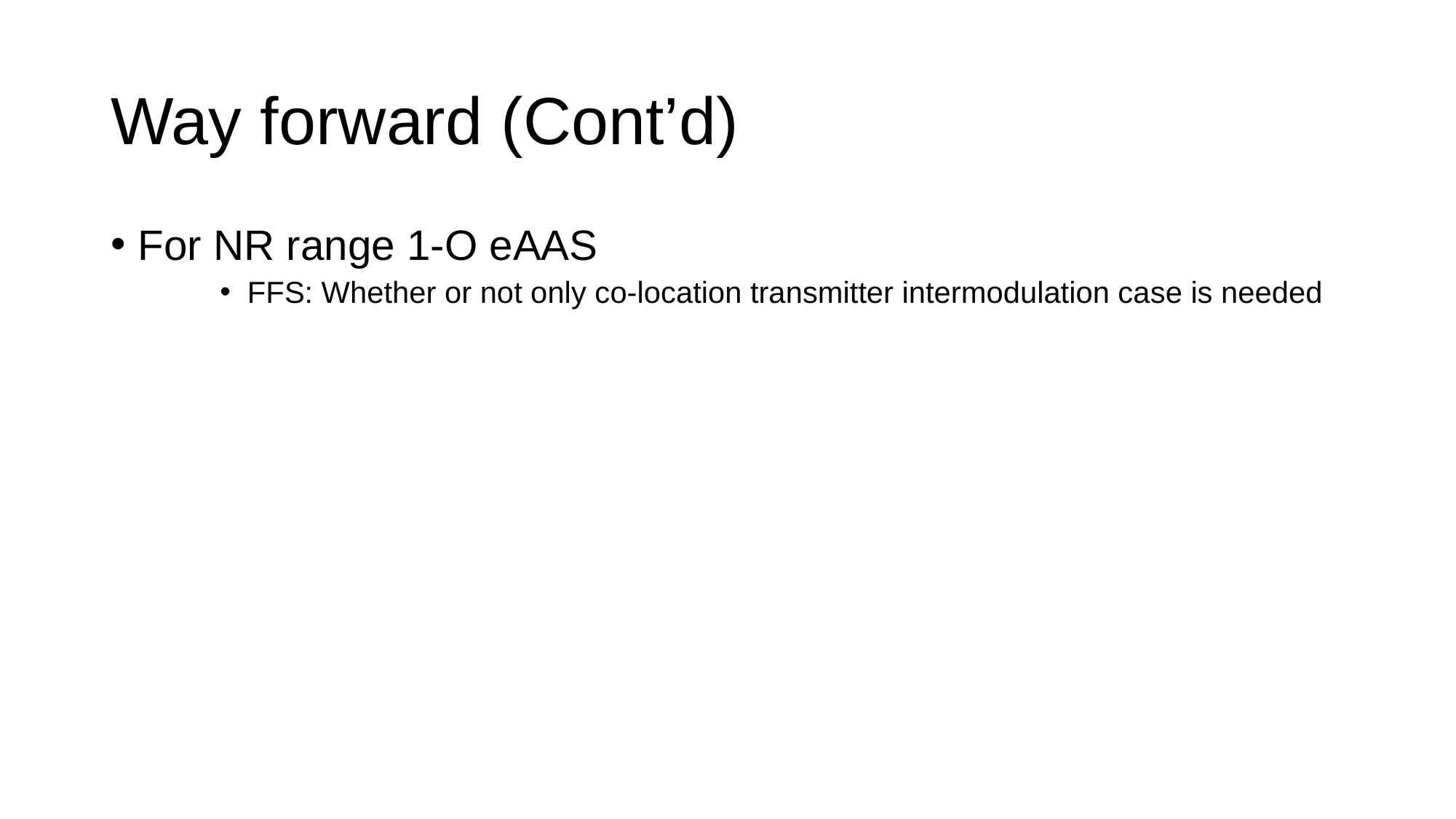

# Way forward (Cont’d)
For NR range 1-O eAAS
FFS: Whether or not only co-location transmitter intermodulation case is needed